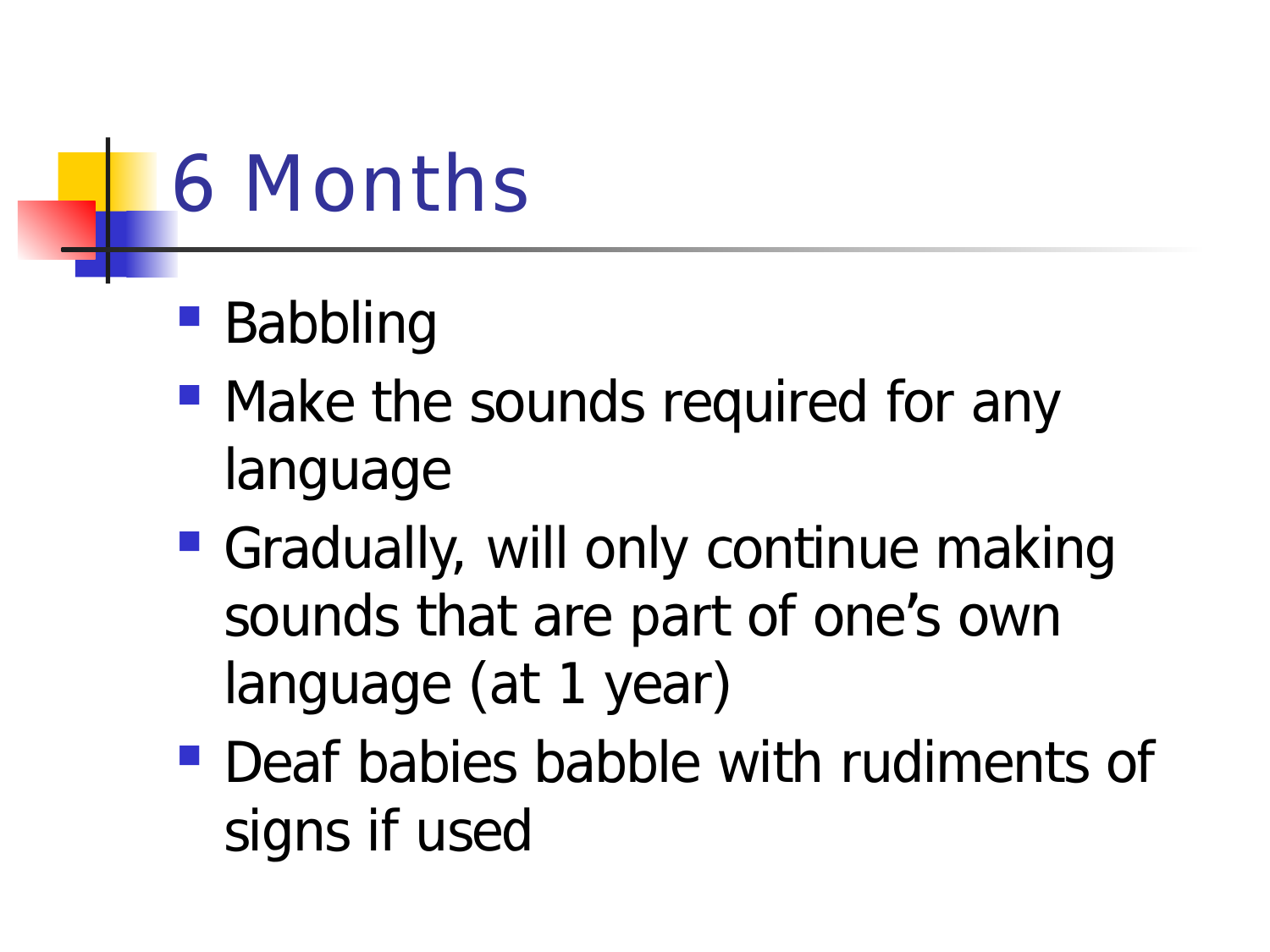

# 6 Months
Babbling
Make the sounds required for any language
Gradually, will only continue making sounds that are part of one’s own language (at 1 year)
Deaf babies babble with rudiments of signs if used